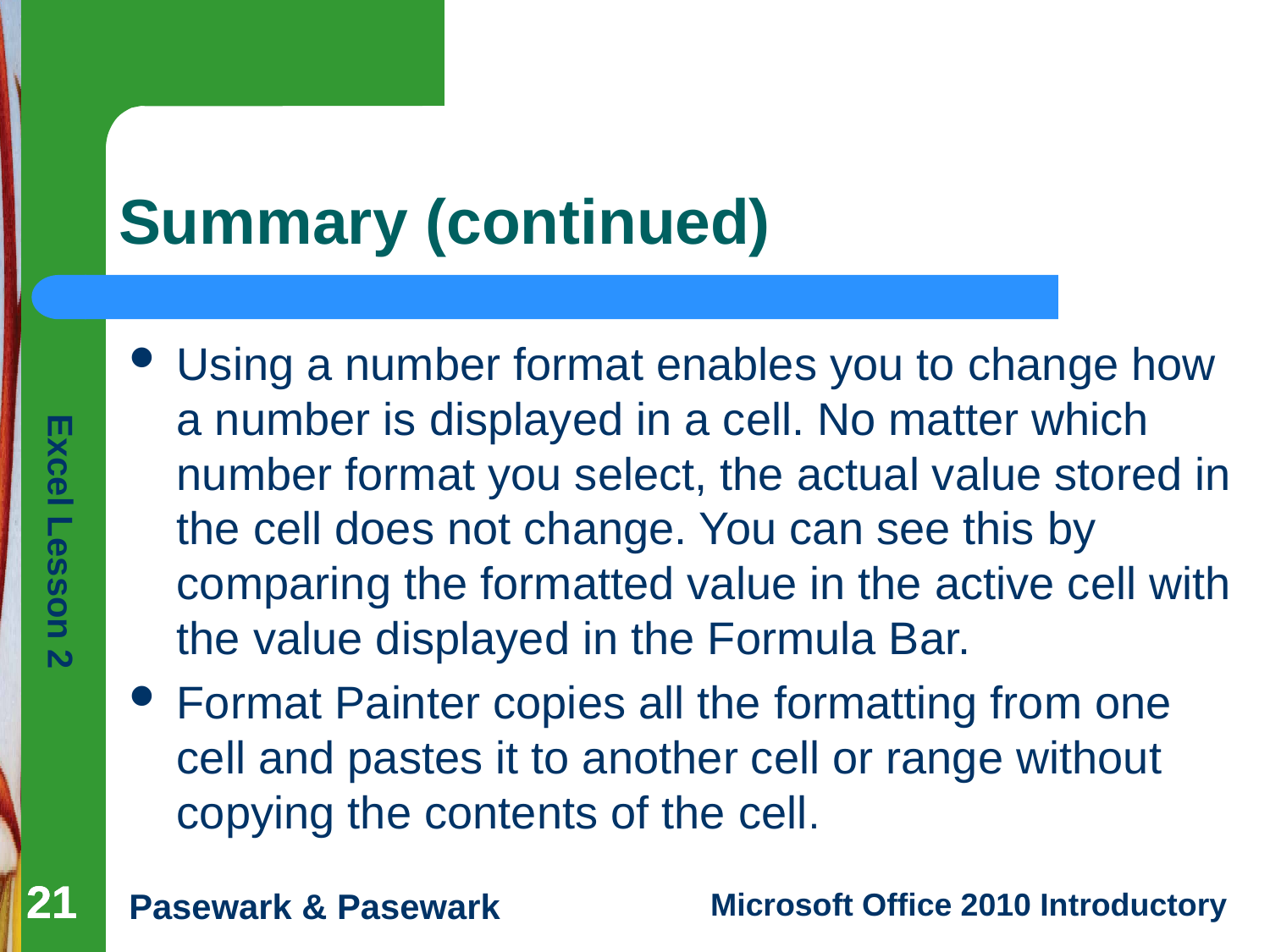

# Summary (continued)
Using a number format enables you to change how a number is displayed in a cell. No matter which number format you select, the actual value stored in the cell does not change. You can see this by comparing the formatted value in the active cell with the value displayed in the Formula Bar.
Format Painter copies all the formatting from one cell and pastes it to another cell or range without copying the contents of the cell.
21
21
21